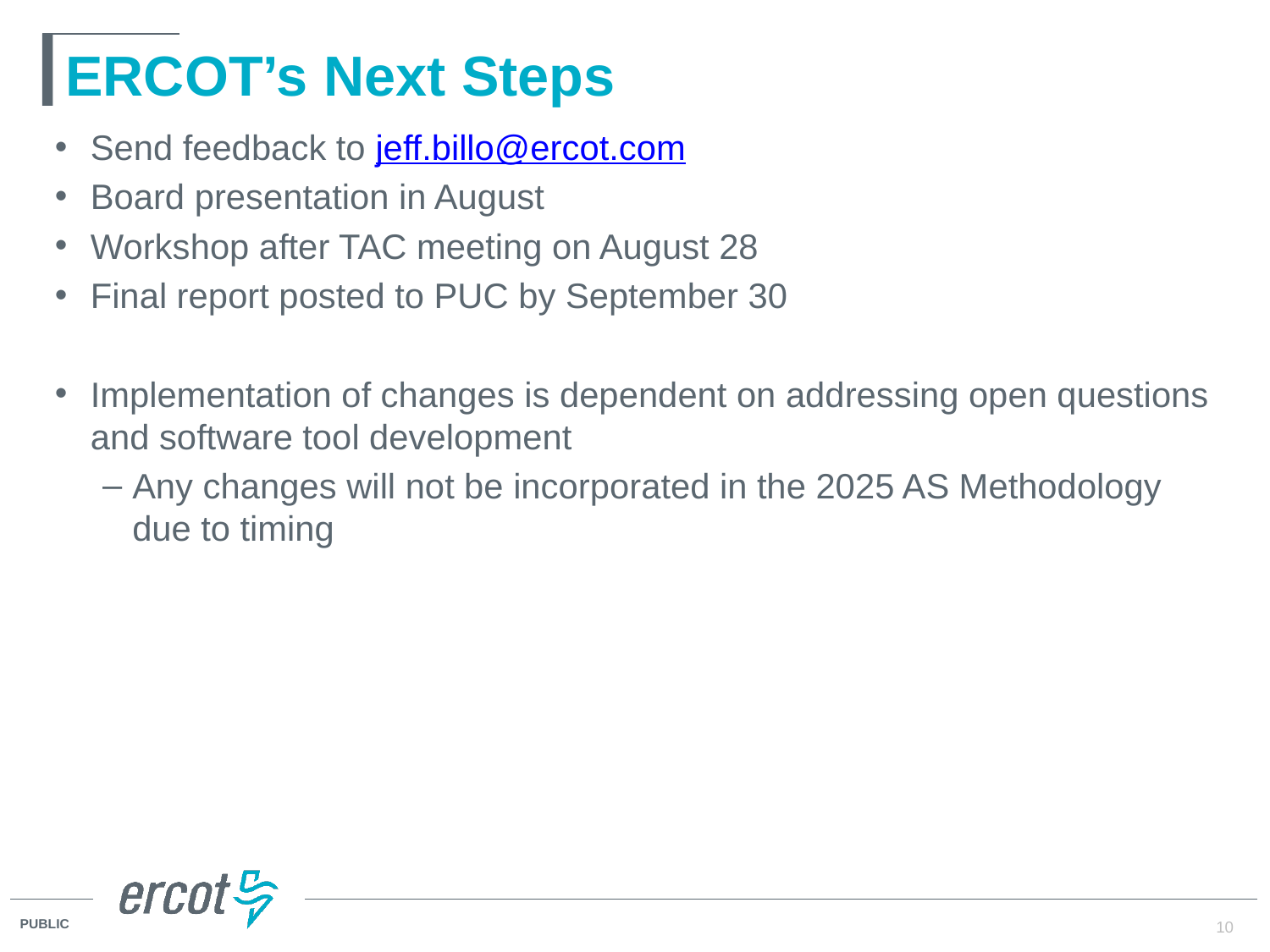

# ERCOT’s Next Steps
Send feedback to jeff.billo@ercot.com
Board presentation in August
Workshop after TAC meeting on August 28
Final report posted to PUC by September 30

Implementation of changes is dependent on addressing open questions and software tool development
Any changes will not be incorporated in the 2025 AS Methodology due to timing
10